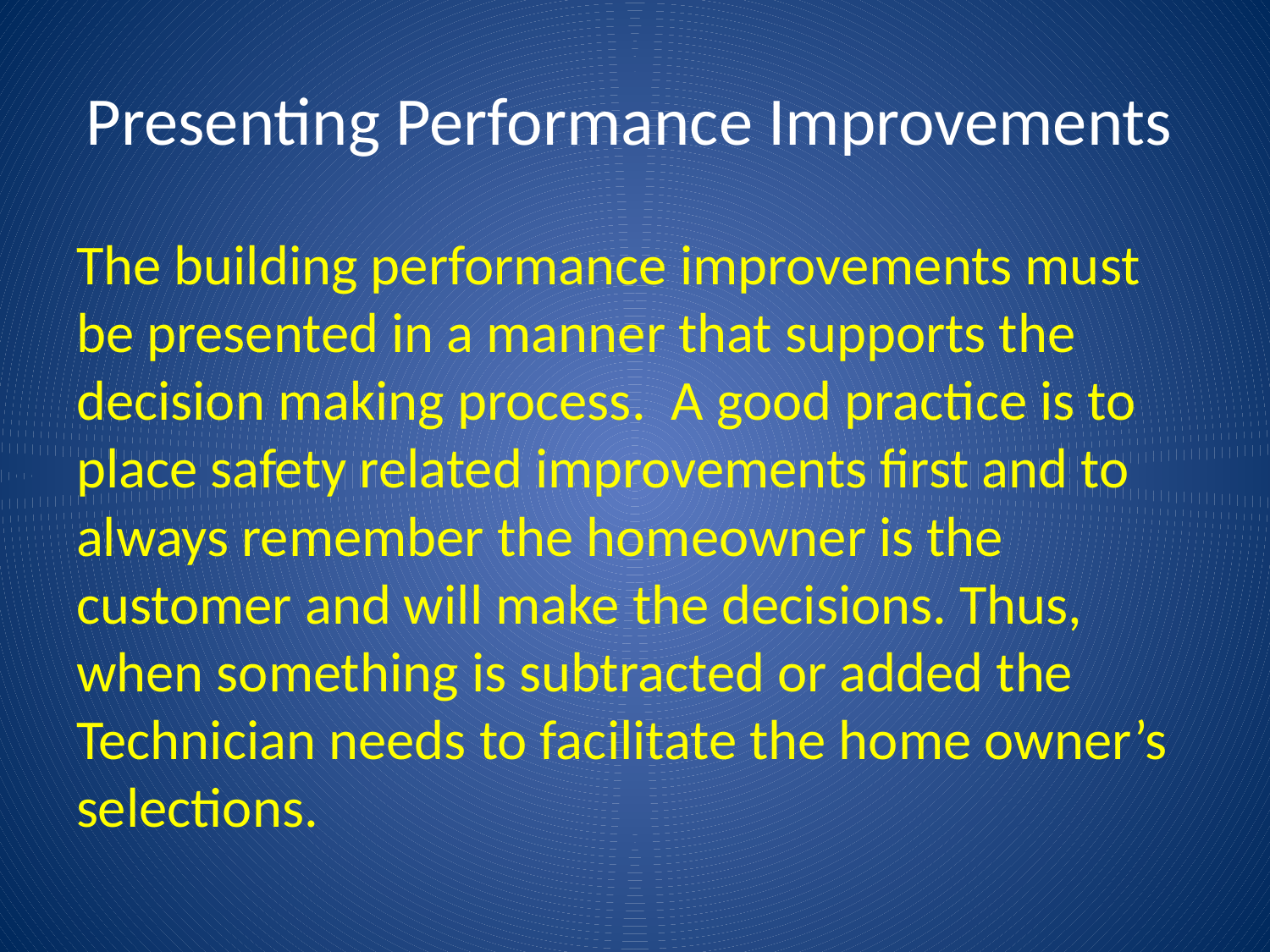

# Presenting Performance Improvements
The building performance improvements must be presented in a manner that supports the decision making process.  A good practice is to place safety related improvements first and to always remember the homeowner is the customer and will make the decisions. Thus, when something is subtracted or added the Technician needs to facilitate the home owner’s selections.